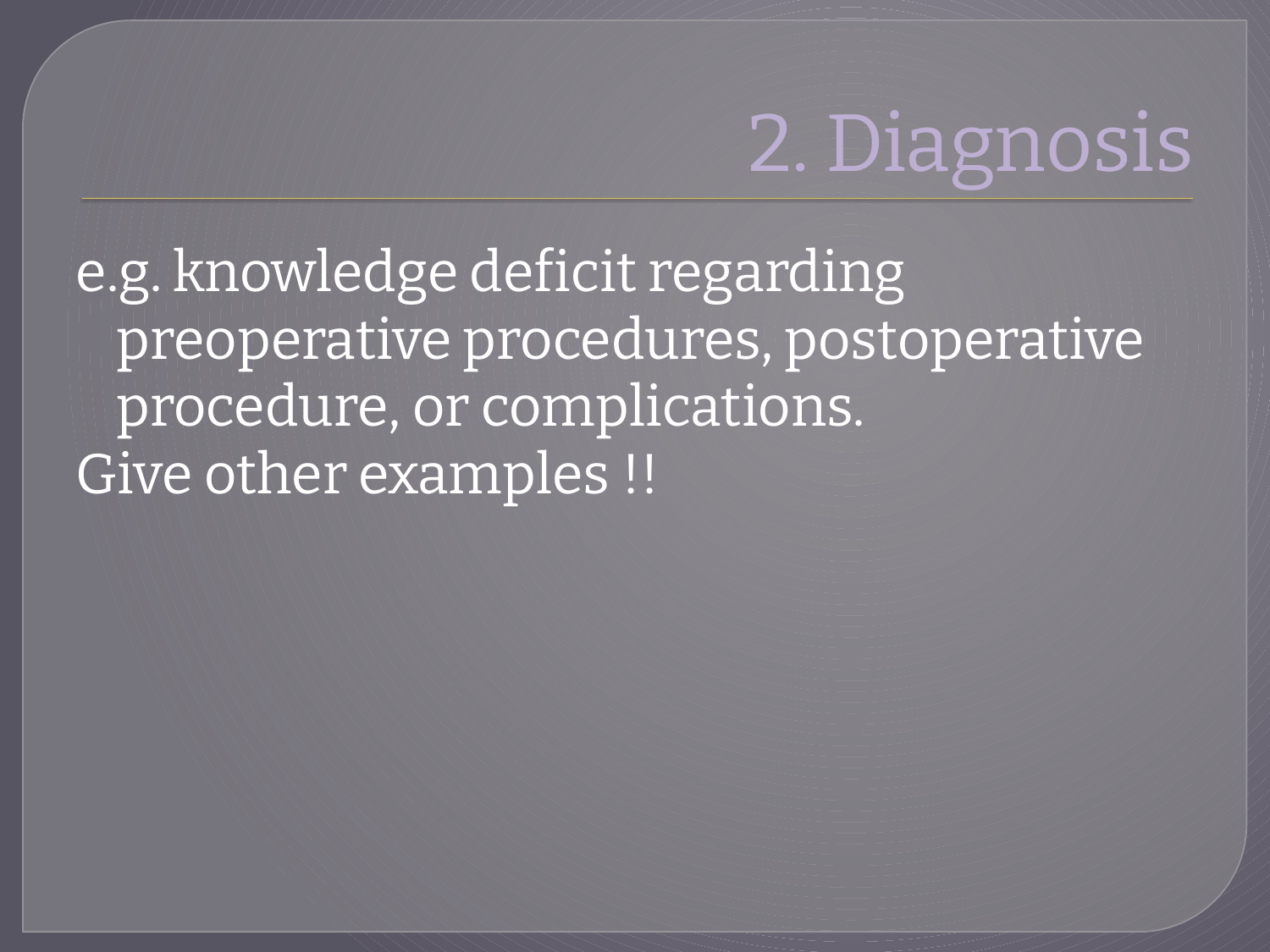

# 2. Diagnosis
e.g. knowledge deficit regarding preoperative procedures, postoperative procedure, or complications.
Give other examples !!